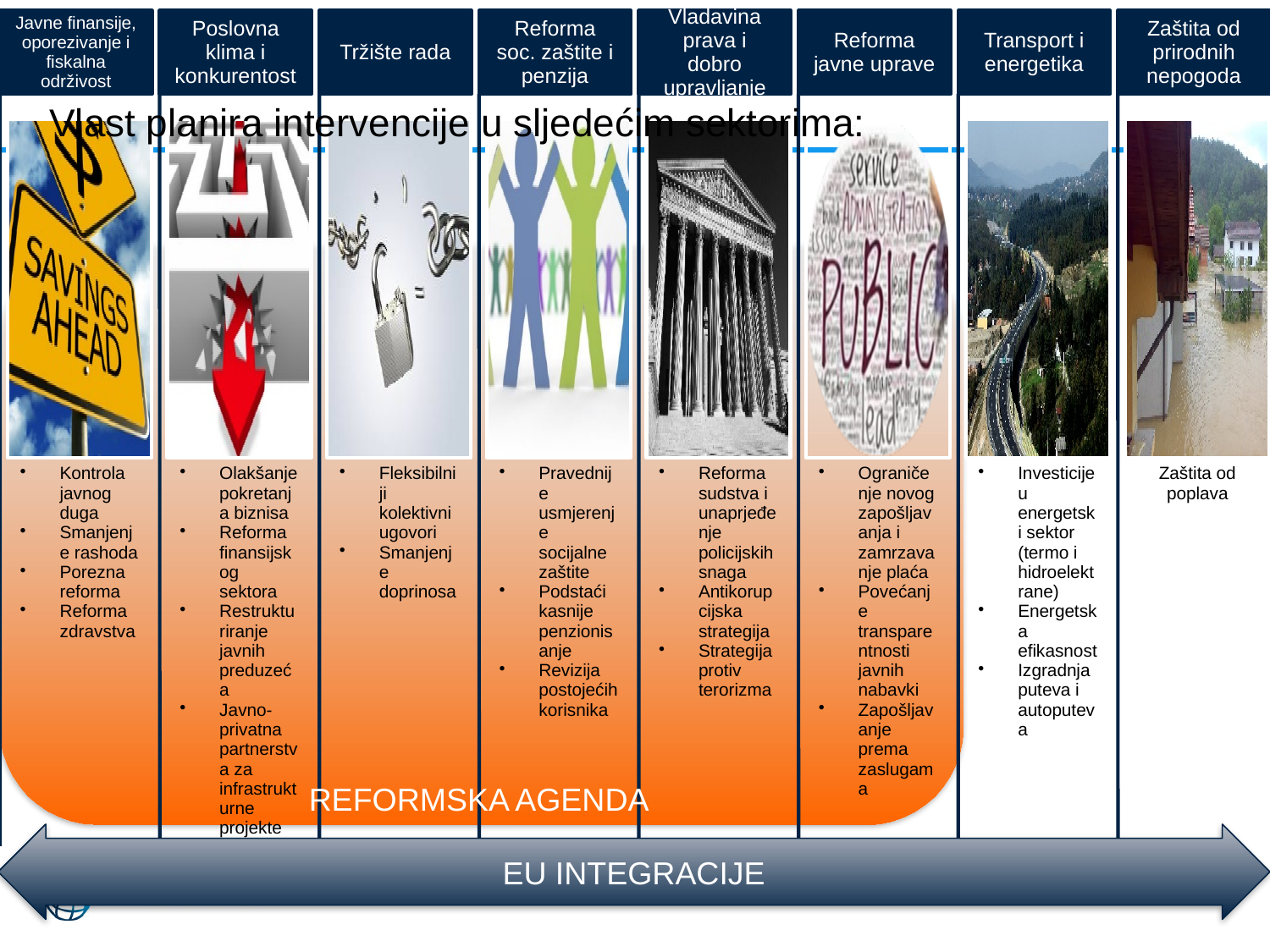

Javne finansije, oporezivanje i fiskalna održivost
Kontrola javnog duga
Tržište rada
Fleksibilniji kolektivni ugovori
Reforma soc. zaštite i penzija
Pravednije usmjerenje socijalne zaštite
Smanjenje rashoda
Porezna reforma
Reforma zdravstva
Poslovna klima i konkurentost
Olakšanje pokretanja biznisa
Reforma finansijskog sektora
Restrukturiranje javnih preduzeća
Javno-privatna partnerstva za infrastrukturne projekte
Podrška izvozu
Smanjenje doprinosa
Vladavina prava i dobro upravljanje
Reforma javne uprave
Podstaći kasnije penzionisanje
Revizija postojećih korisnika
Reforma sudstva i unaprjeđenje policijskih snaga
Antikorupcijska strategija
Strategija protiv terorizma
Ograničenje novog zapošljavanja i zamrzavanje plaća
Povećanje transparentnosti javnih nabavki
Zapošljavanje prema zaslugama
Transport i energetika
Zaštita od prirodnih nepogoda
Investicije u energetski sektor (termo i hidroelektrane)
Energetska efikasnost
Izgradnja puteva i autoputeva
Zaštita od poplava
# Vlast planira intervencije u sljedećim sektorima:

REFORMSKA AGENDA
EU INTEGRACIJE